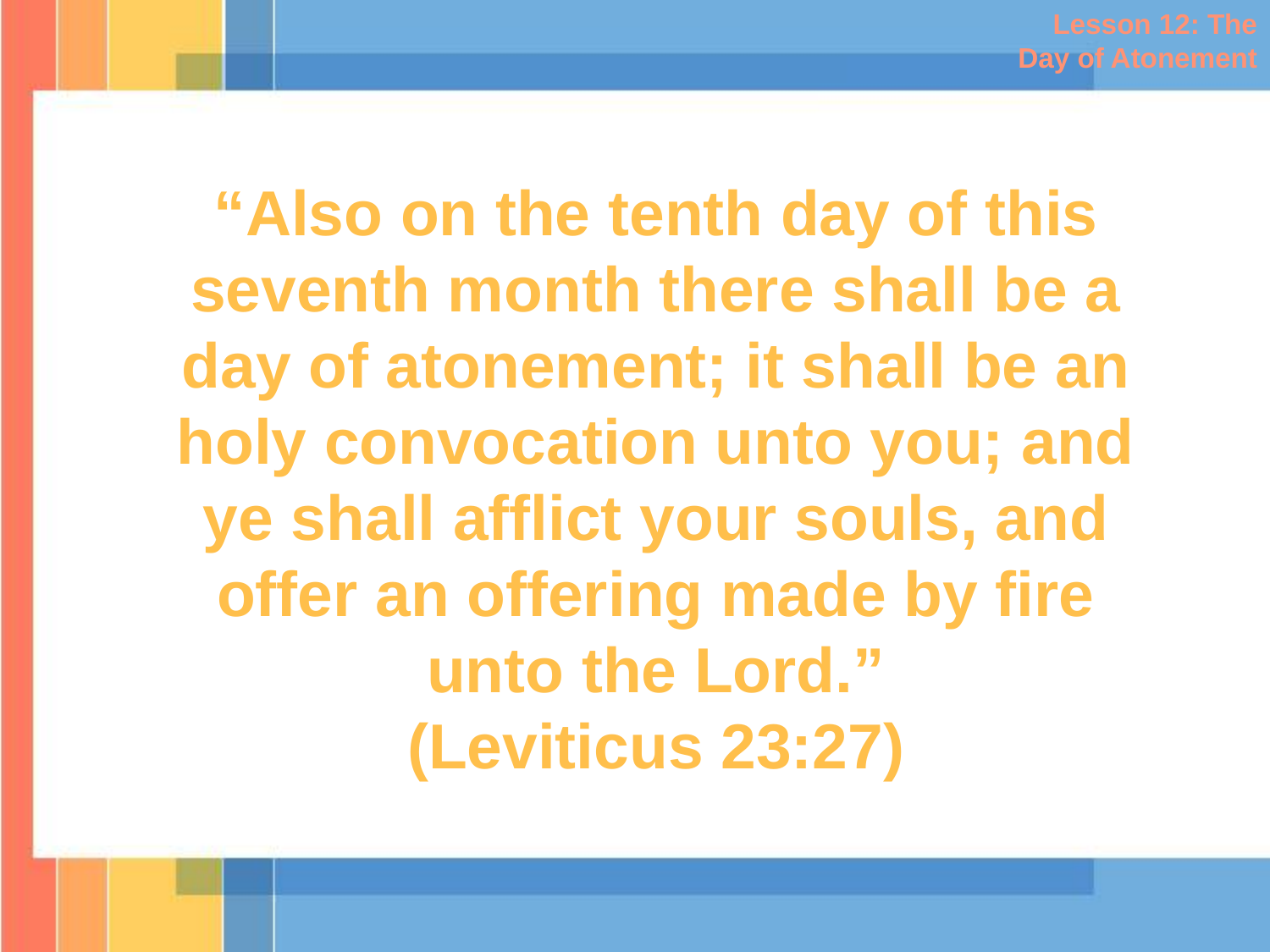

Lesson 12: The Day of Atonement
“Also on the tenth day of this seventh month there shall be a day of atonement; it shall be an holy convocation unto you; and ye shall afflict your souls, and offer an offering made by fire unto the Lord.”
(Leviticus 23:27)